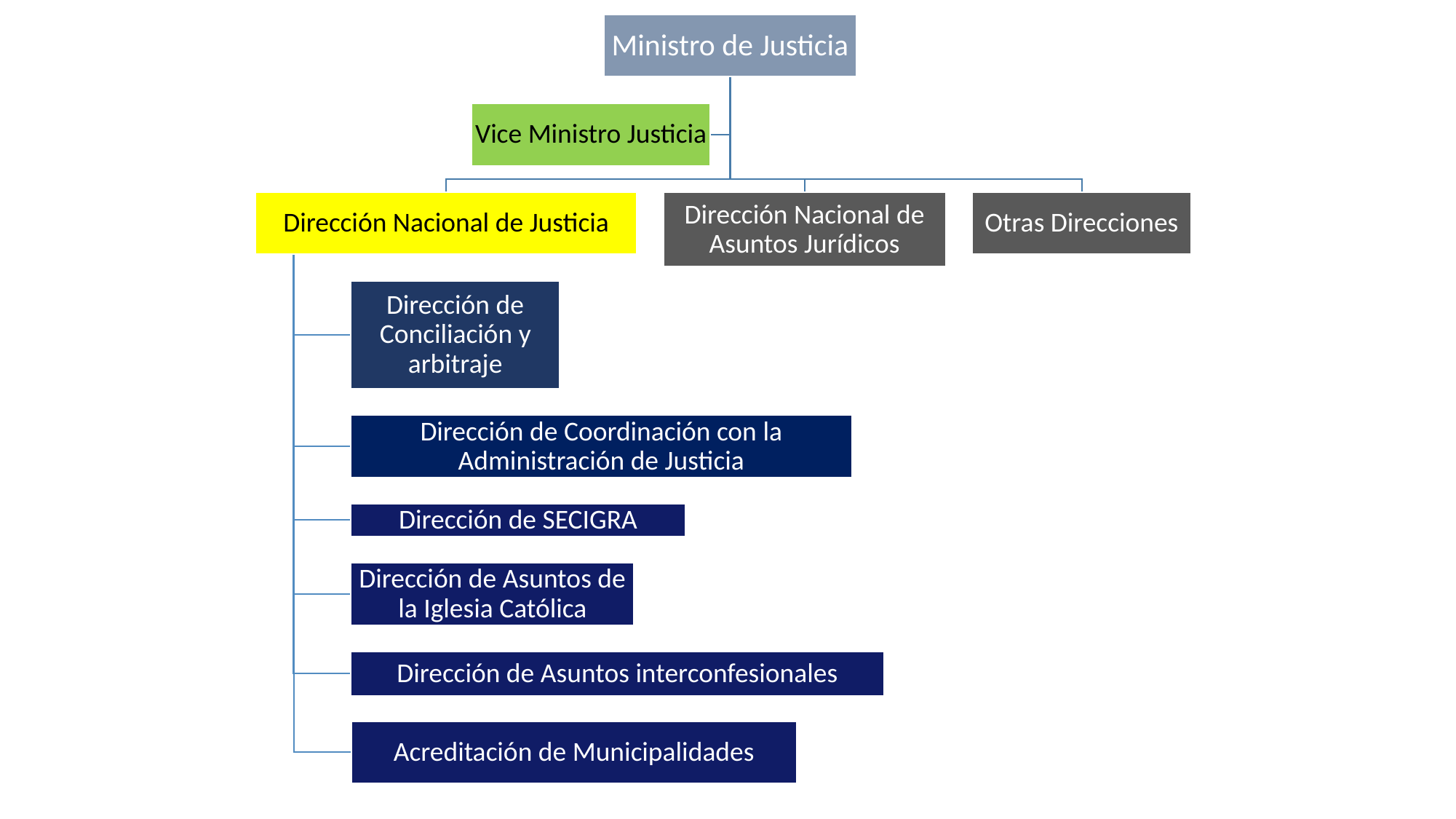

Ministro de Justicia
Dirección Nacional de Justicia
Dirección de Conciliación y arbitraje
Dirección de Coordinación con la Administración de Justicia
Dirección de SECIGRA
Dirección de Asuntos de la Iglesia Católica
Dirección de Asuntos interconfesionales
Acreditación de Municipalidades
Dirección Nacional de Asuntos Jurídicos
Otras Direcciones
Vice Ministro Justicia